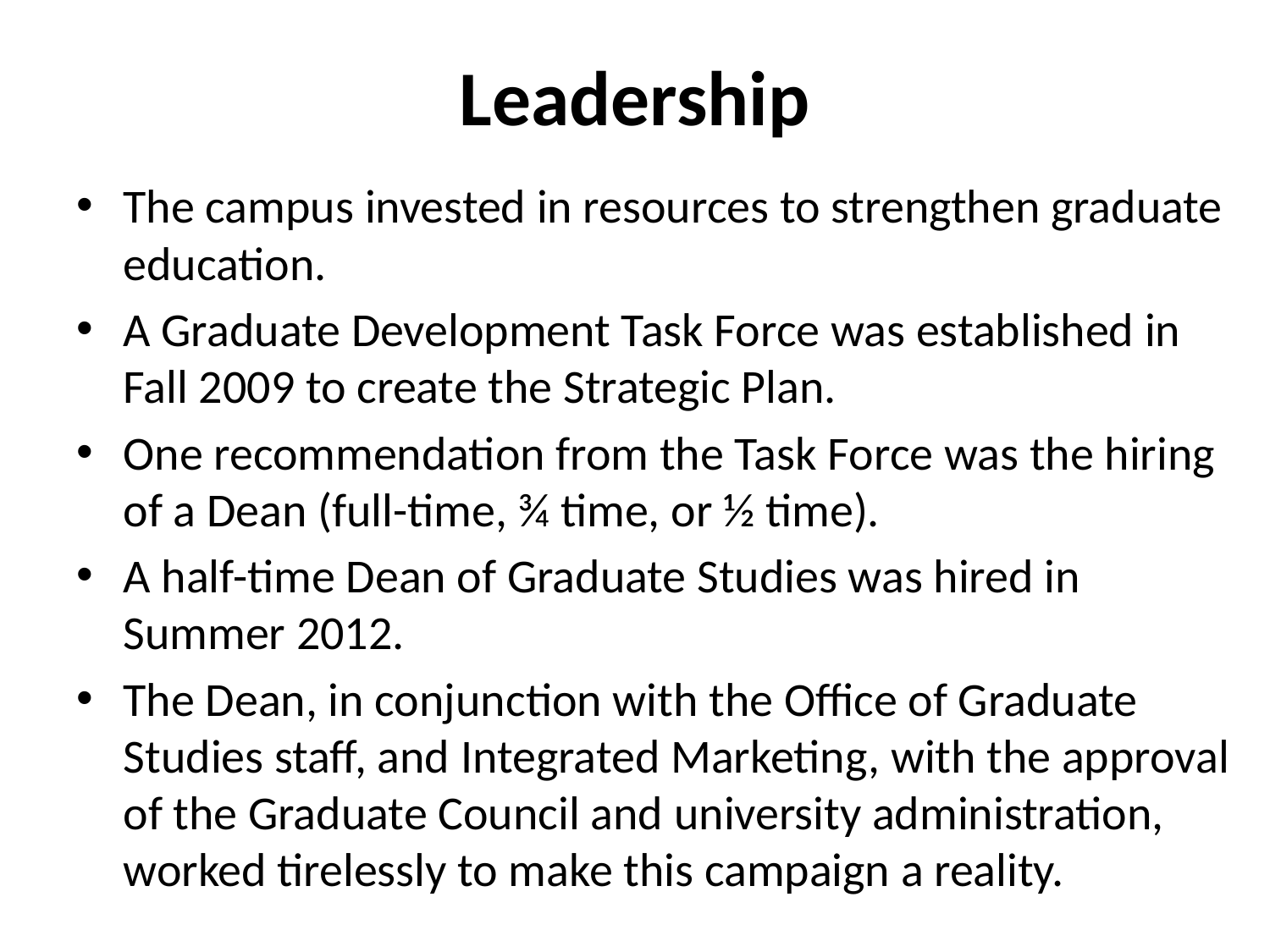

# Leadership
The campus invested in resources to strengthen graduate education.
A Graduate Development Task Force was established in Fall 2009 to create the Strategic Plan.
One recommendation from the Task Force was the hiring of a Dean (full-time, ¾ time, or ½ time).
A half-time Dean of Graduate Studies was hired in Summer 2012.
The Dean, in conjunction with the Office of Graduate Studies staff, and Integrated Marketing, with the approval of the Graduate Council and university administration, worked tirelessly to make this campaign a reality.